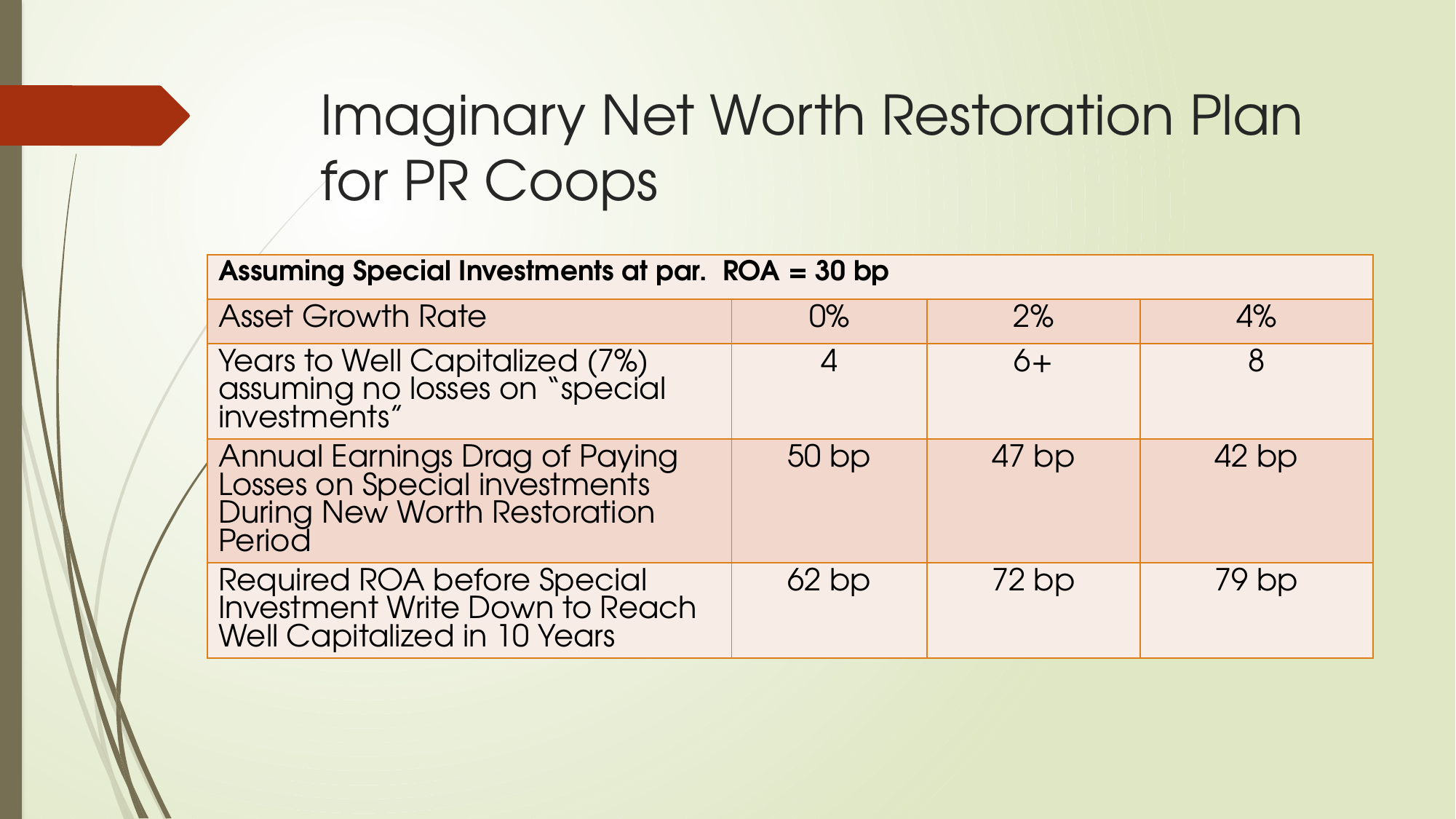

# Imaginary Net Worth Restoration Plan for PR Coops
| Assuming Special Investments at par. ROA = 30 bp |  |  |  |
| --- | --- | --- | --- |
| Asset Growth Rate | 0% | 2% | 4% |
| Years to Well Capitalized (7%) assuming no losses on “special investments” | 4 | 6+ | 8 |
| Annual Earnings Drag of Paying Losses on Special investments During New Worth Restoration Period | 50 bp | 47 bp | 42 bp |
| Required ROA before Special Investment Write Down to Reach Well Capitalized in 10 Years | 62 bp | 72 bp | 79 bp |